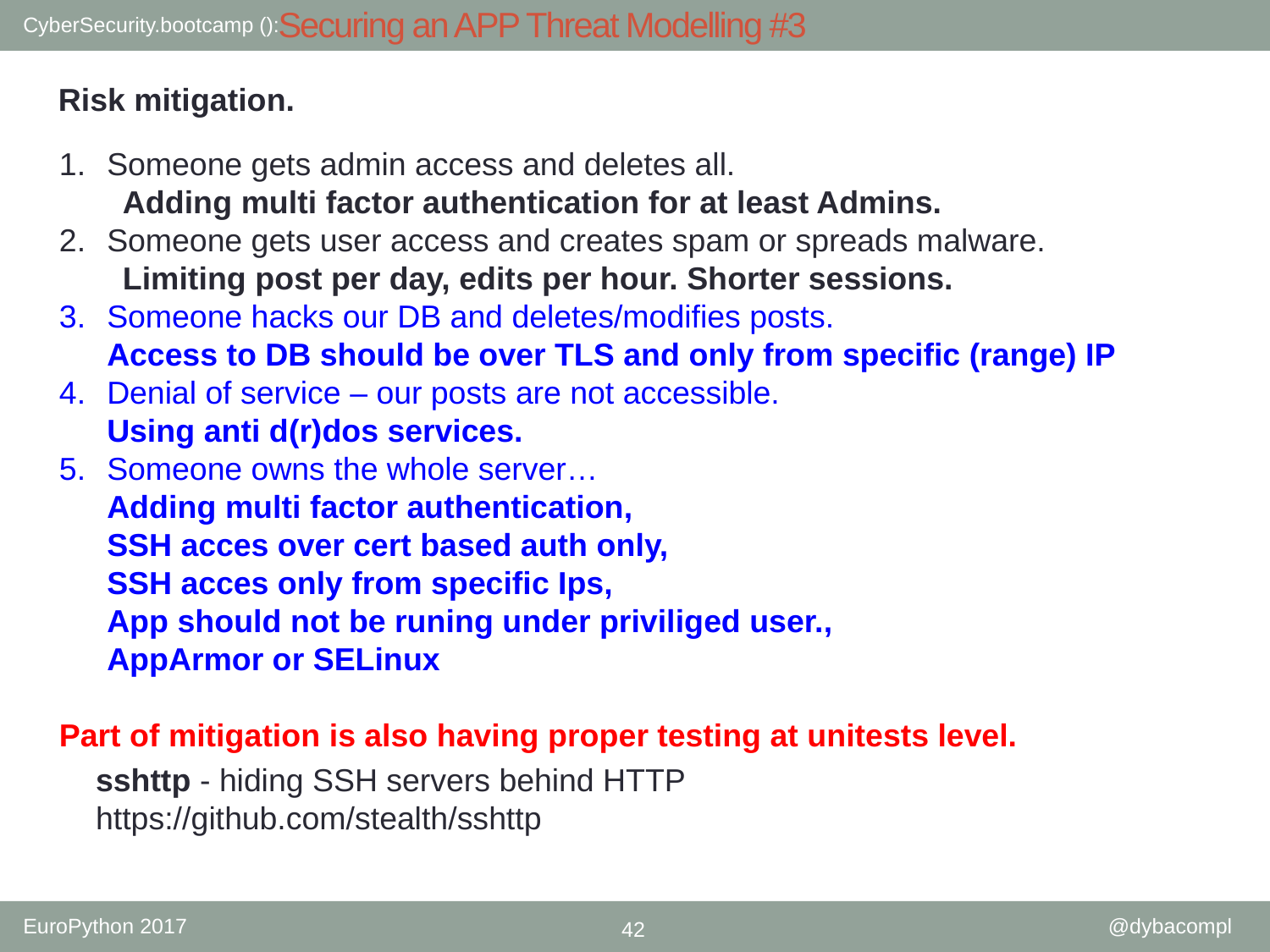

# Securing an APP Threat Modelling #3
Risk mitigation.
Someone gets admin access and deletes all.
Adding multi factor authentication for at least Admins.
Someone gets user access and creates spam or spreads malware.
Limiting post per day, edits per hour. Shorter sessions.
Someone hacks our DB and deletes/modifies posts.
Access to DB should be over TLS and only from specific (range) IP
Denial of service – our posts are not accessible.
Using anti d(r)dos services.
Someone owns the whole server…
Adding multi factor authentication,
SSH acces over cert based auth only,
SSH acces only from specific Ips,
App should not be runing under priviliged user.,
AppArmor or SELinux

Part of mitigation is also having proper testing at unitests level.
sshttp - hiding SSH servers behind HTTP
https://github.com/stealth/sshttp